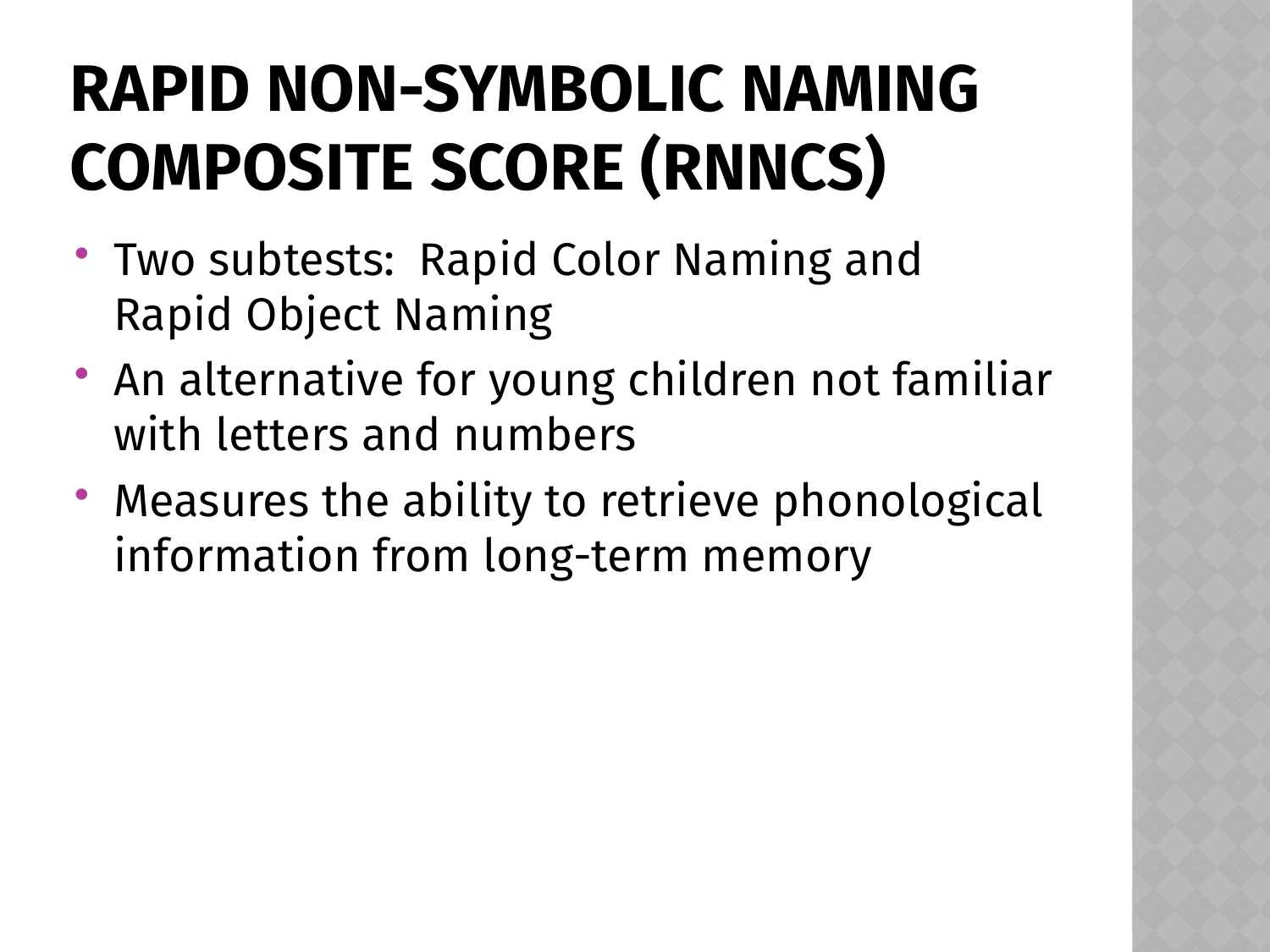

# Rapid non-Symbolic Naming Composite Score (RnNCS)
Two subtests:  Rapid Color Naming and Rapid Object Naming
An alternative for young children not familiar with letters and numbers
Measures the ability to retrieve phonological information from long-term memory